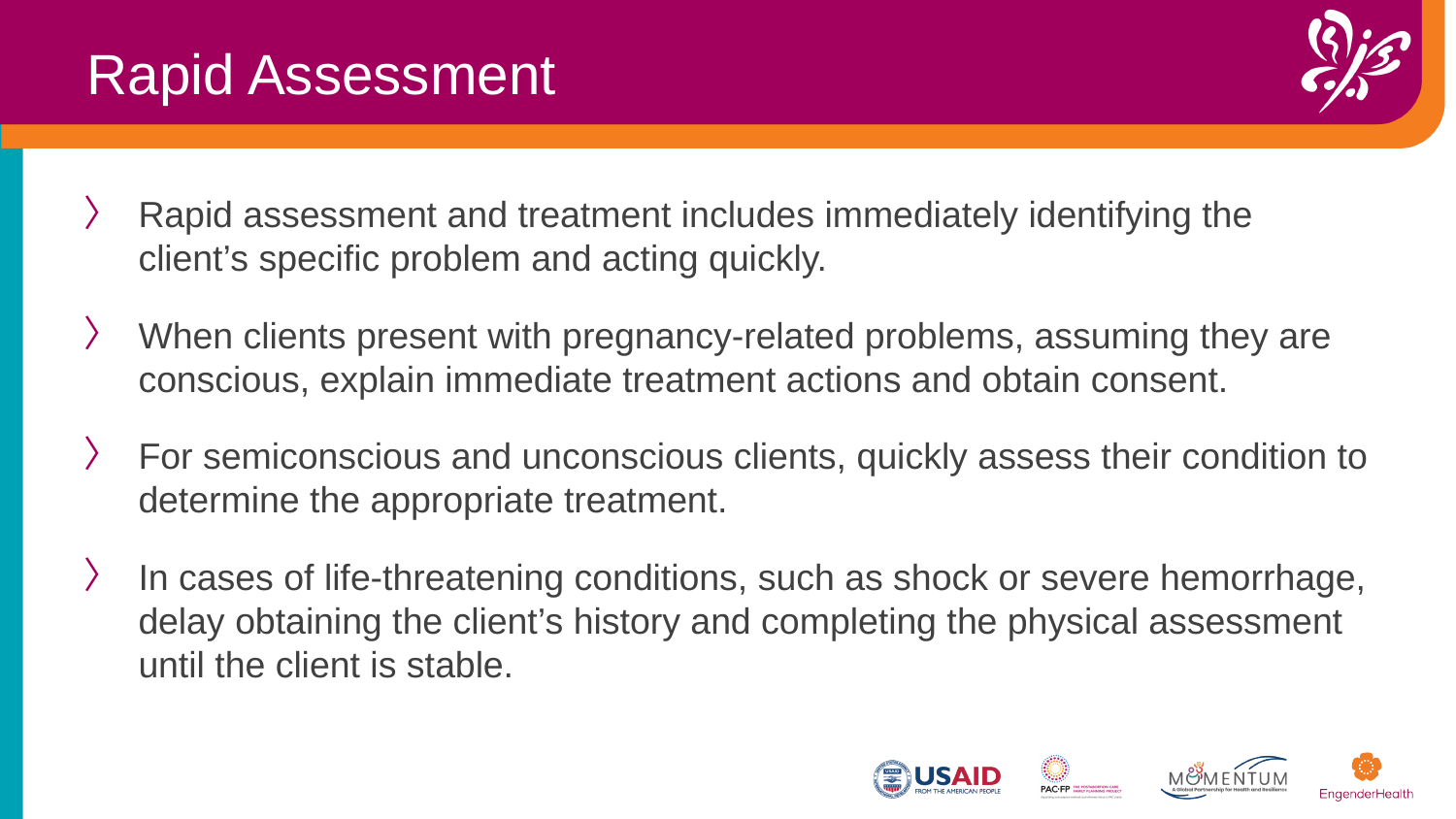

Rapid Assessment
Rapid assessment and treatment includes immediately identifying the client’s specific problem and acting quickly.
When clients present with pregnancy-related problems, assuming they are conscious, explain immediate treatment actions and obtain consent.
For semiconscious and unconscious clients, quickly assess their condition to determine the appropriate treatment.
In cases of life-threatening conditions, such as shock or severe hemorrhage, delay obtaining the client’s history and completing the physical assessment until the client is stable.